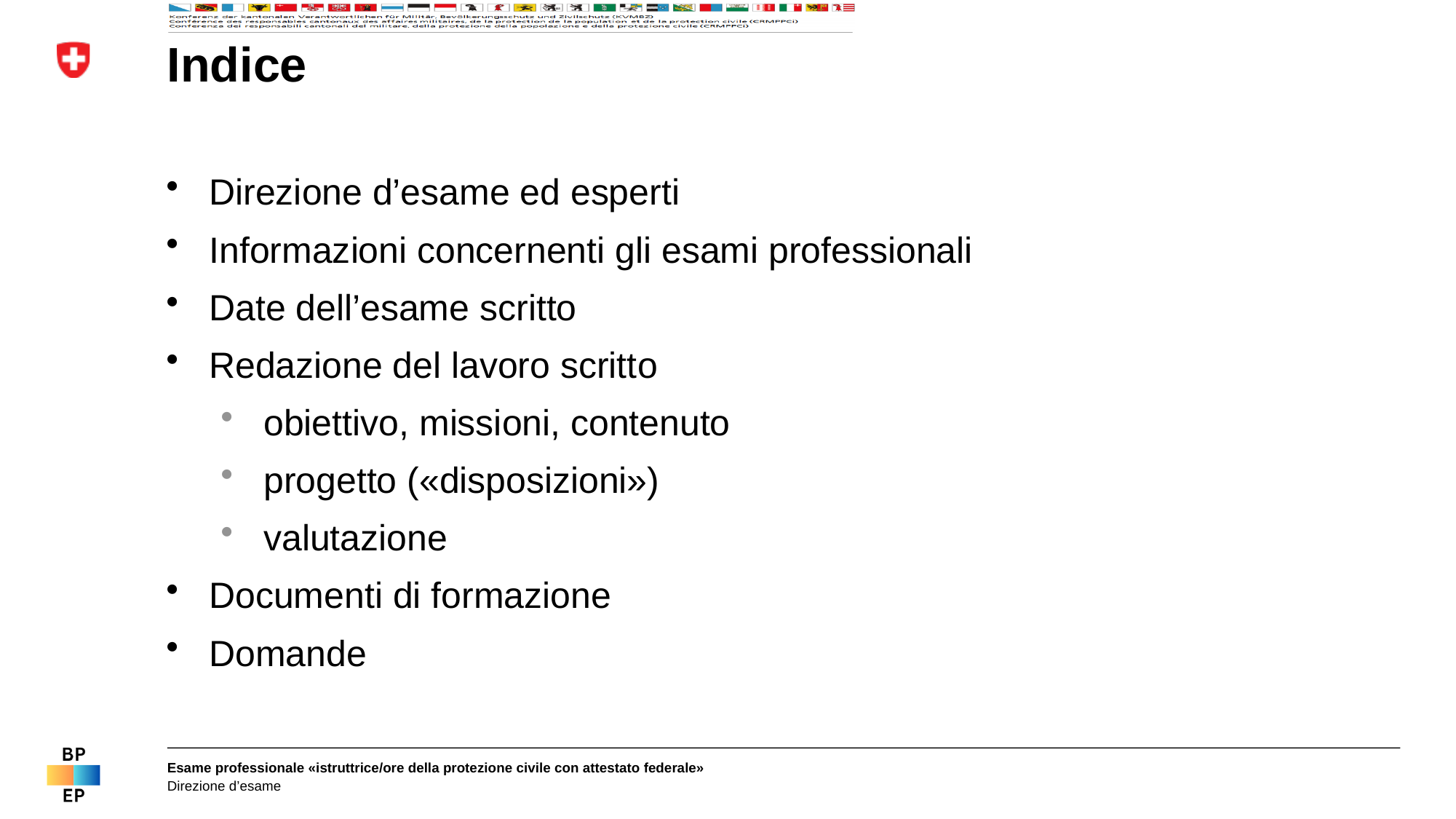

# Indice
Direzione d’esame ed esperti
Informazioni concernenti gli esami professionali
Date dell’esame scritto
Redazione del lavoro scritto
obiettivo, missioni, contenuto
progetto («disposizioni»)
valutazione
Documenti di formazione
Domande

Esame professionale «istruttrice/ore della protezione civile con attestato federale»
Direzione d’esame